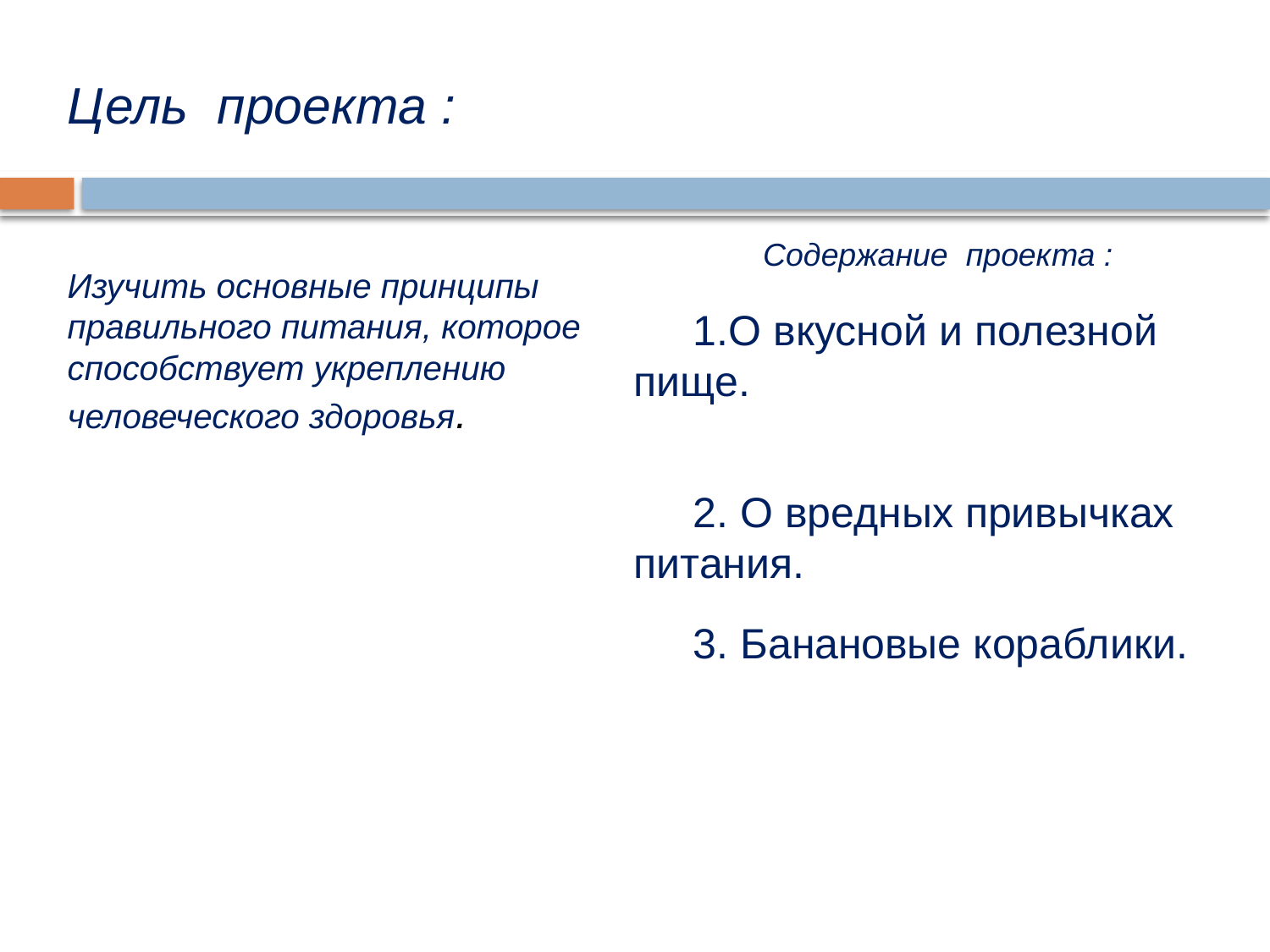

Цель  проекта :

Изучить основные принципы правильного питания, которое способствует укреплению  человеческого здоровья.
Содержание  проекта :
     1.О вкусной и полезной пище.
     2. О вредных привычках питания.
     3. Банановые кораблики.